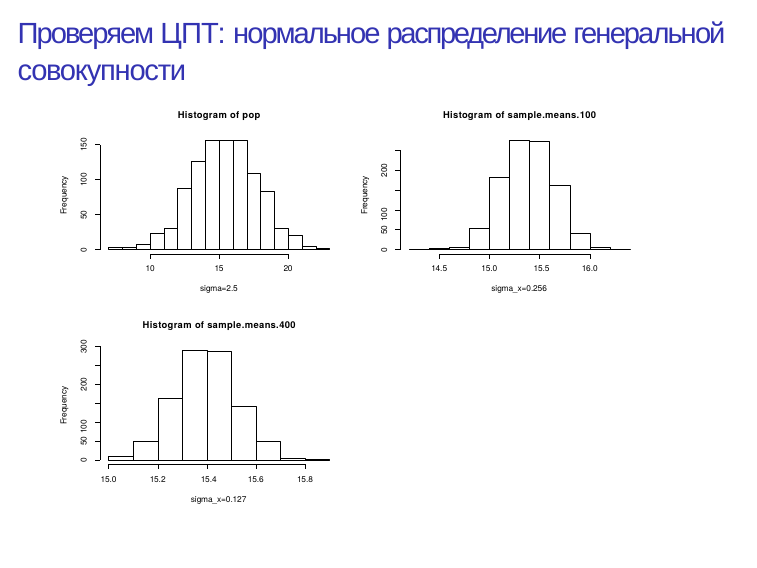

# Проверяем ЦПТ: нормальное распределение генеральной  совокупности
Histogram of pop
Histogram of sample.means.100
150

200
100
Frequency
Frequency
50 100
50
0
0
10
15
20
14.5
15.0	15.5

sigma_x=0.256
16.0
sigma=2.5
Histogram of sample.means.400
300

200
Frequency
50 100
0
15.0
15.2	15.4
15.6
15.8
sigma_x=0.127